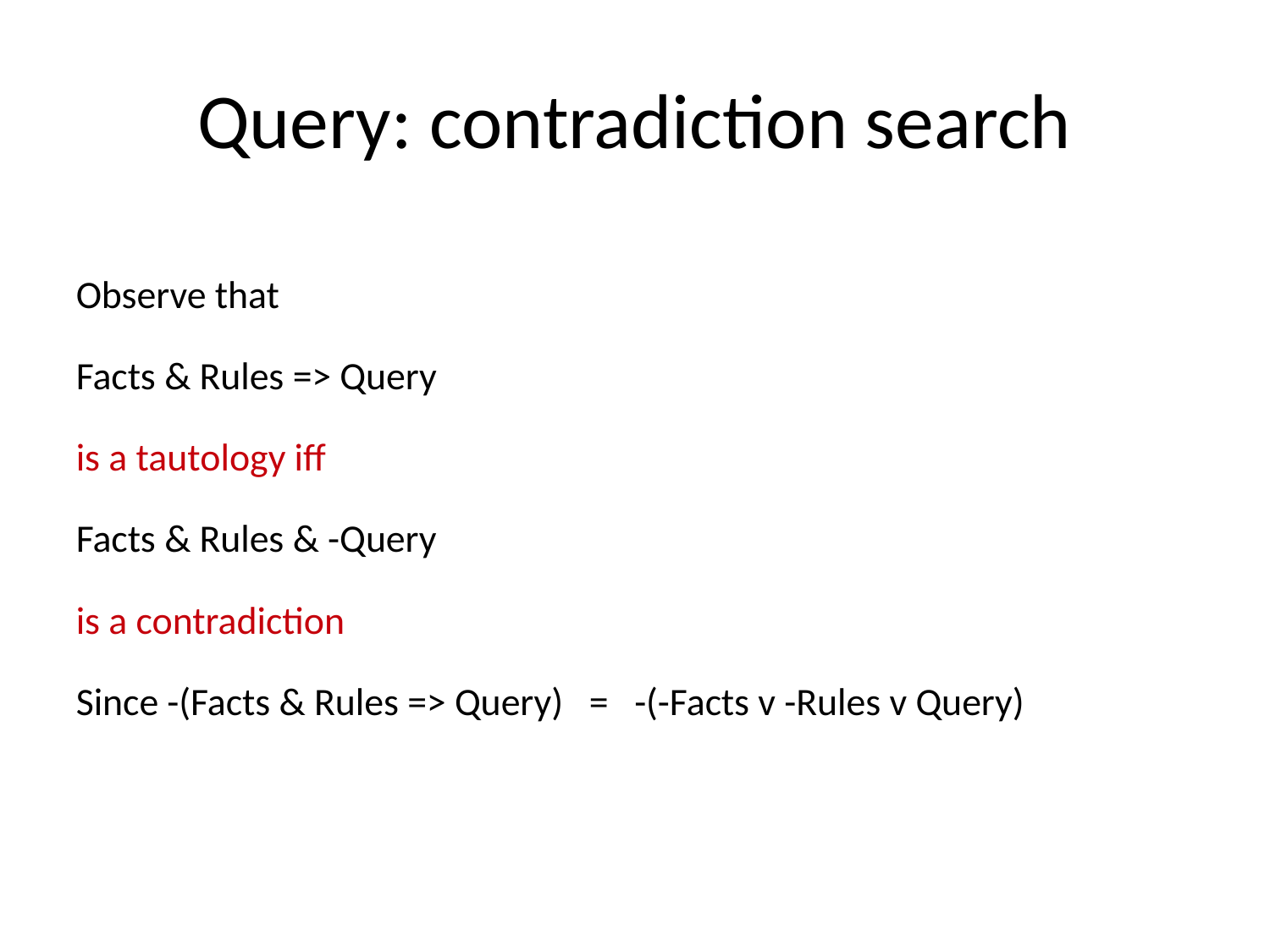

Query: contradiction search

Observe that

Facts & Rules => Query

is a tautology iff

Facts & Rules & -Query

is a contradiction

Since -(Facts & Rules => Query)   =   -(-Facts v -Rules v Query)